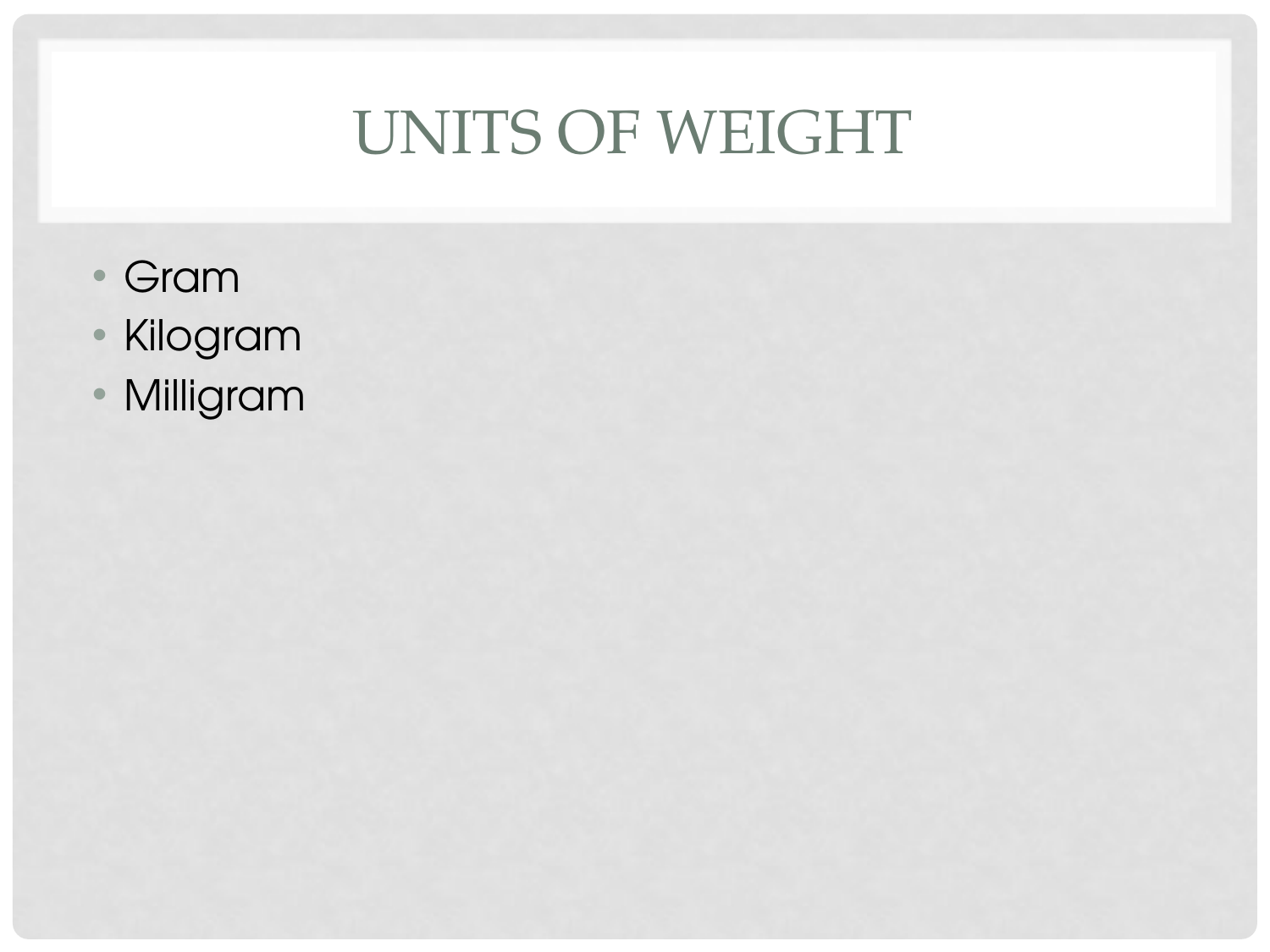

# Units of weight
Gram
Kilogram
Milligram